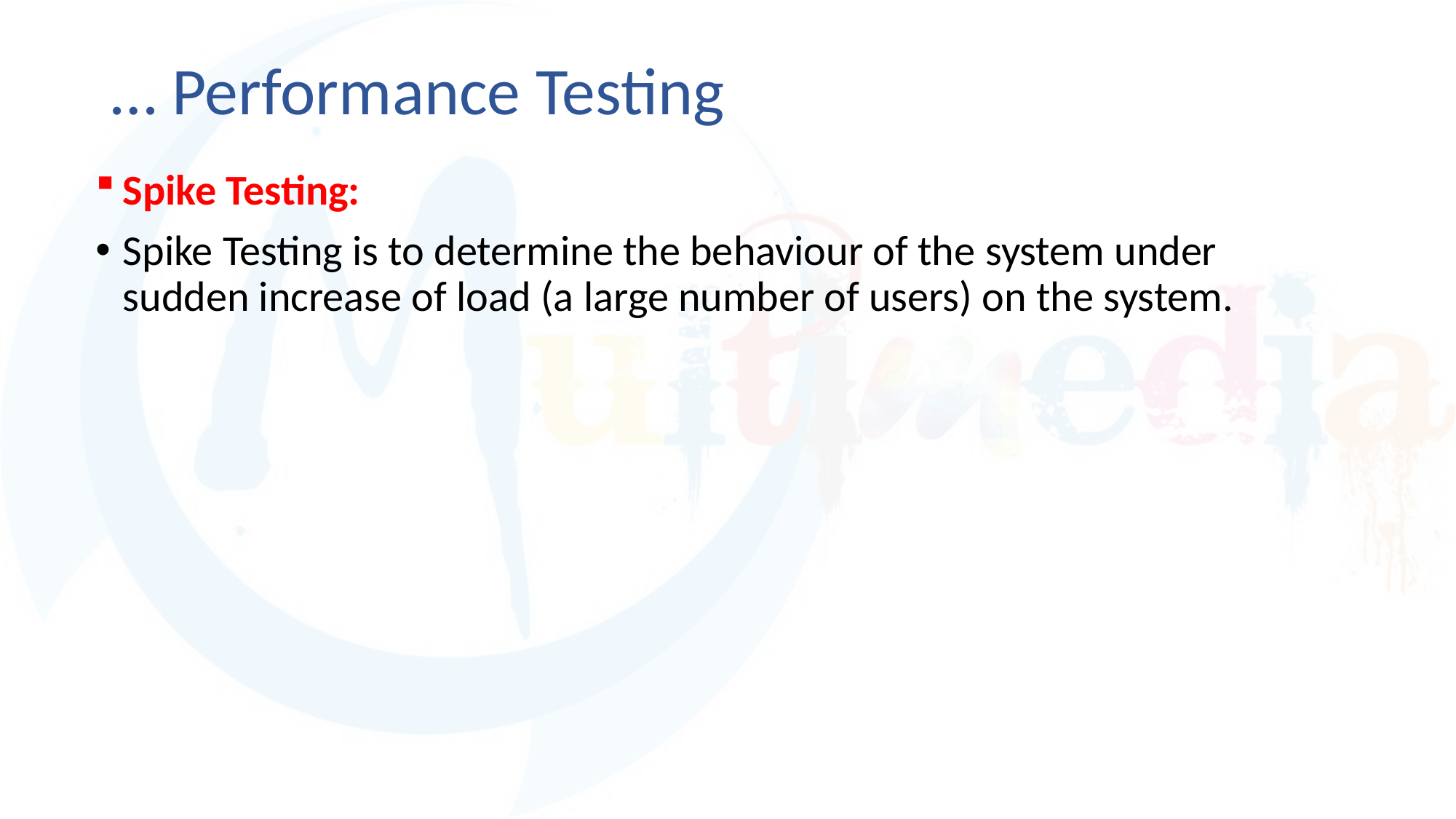

# … Performance Testing
Spike Testing:
Spike Testing is to determine the behaviour of the system under sudden increase of load (a large number of users) on the system.